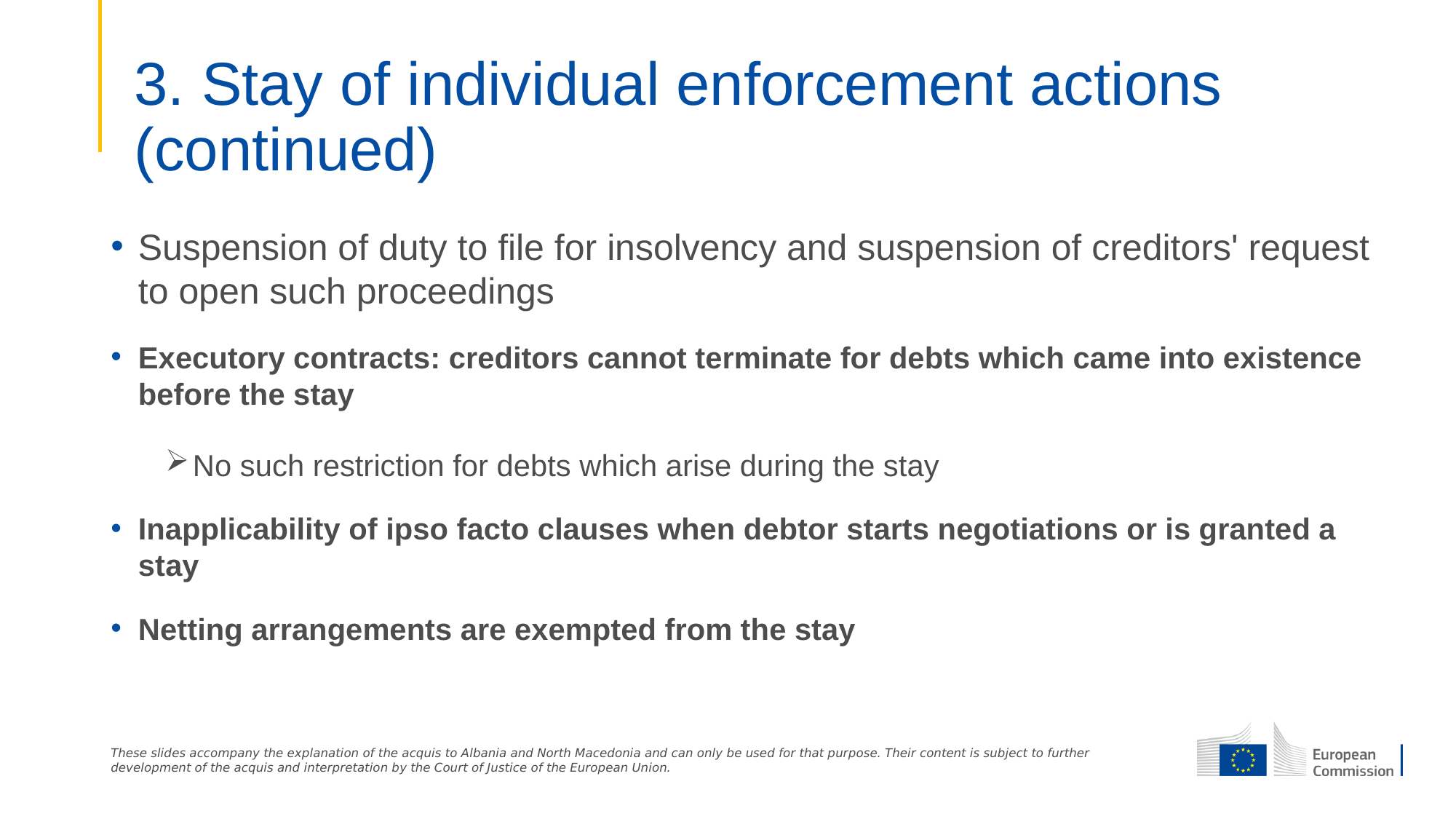

# 3. Stay of individual enforcement actions (continued)
Suspension of duty to file for insolvency and suspension of creditors' request to open such proceedings
Executory contracts: creditors cannot terminate for debts which came into existence before the stay
No such restriction for debts which arise during the stay
Inapplicability of ipso facto clauses when debtor starts negotiations or is granted a stay
Netting arrangements are exempted from the stay